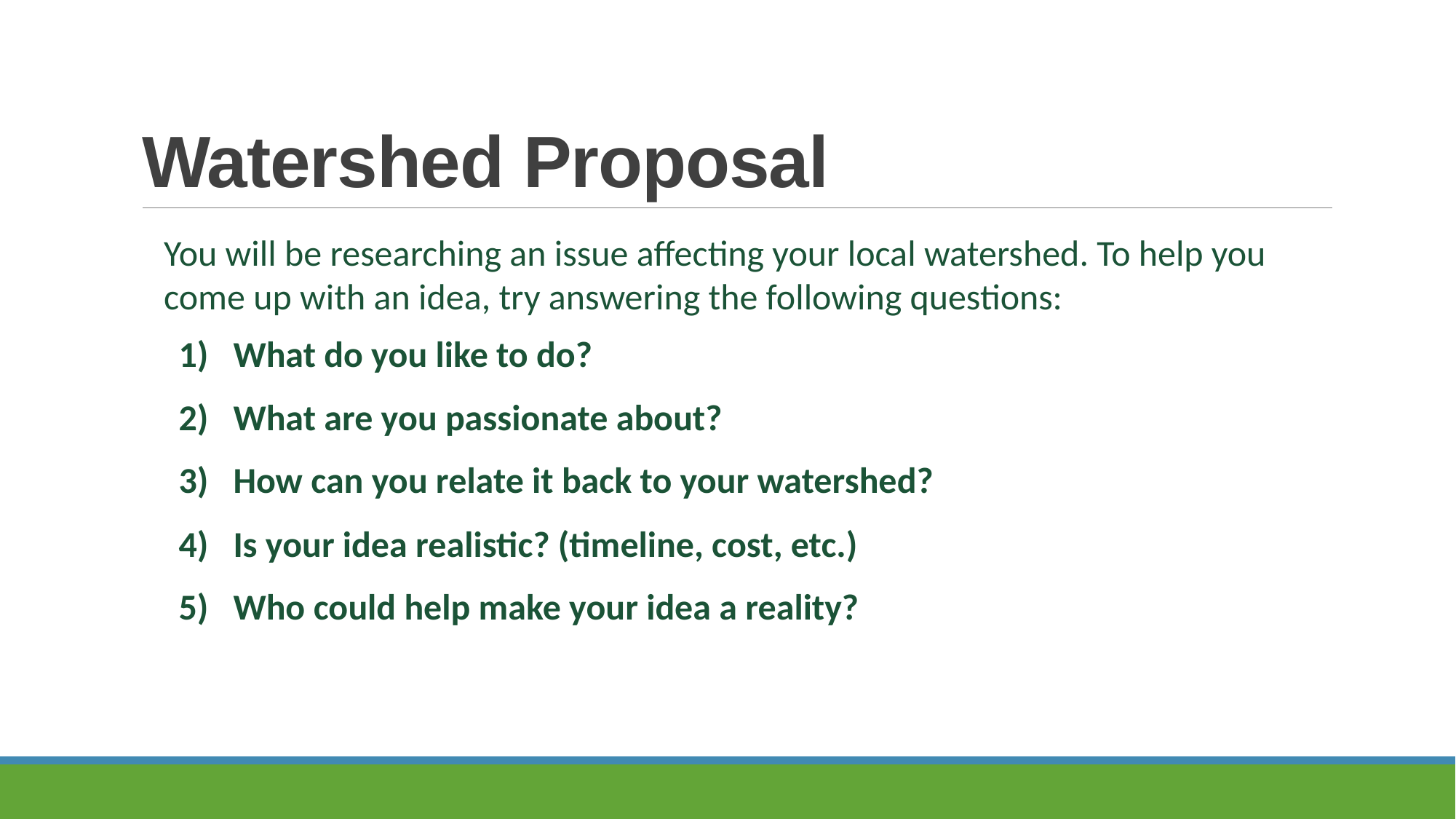

# Watershed Proposal
You will be researching an issue affecting your local watershed. To help you come up with an idea, try answering the following questions:

What do you like to do?
What are you passionate about?
How can you relate it back to your watershed?
Is your idea realistic? (timeline, cost, etc.)
Who could help make your idea a reality?